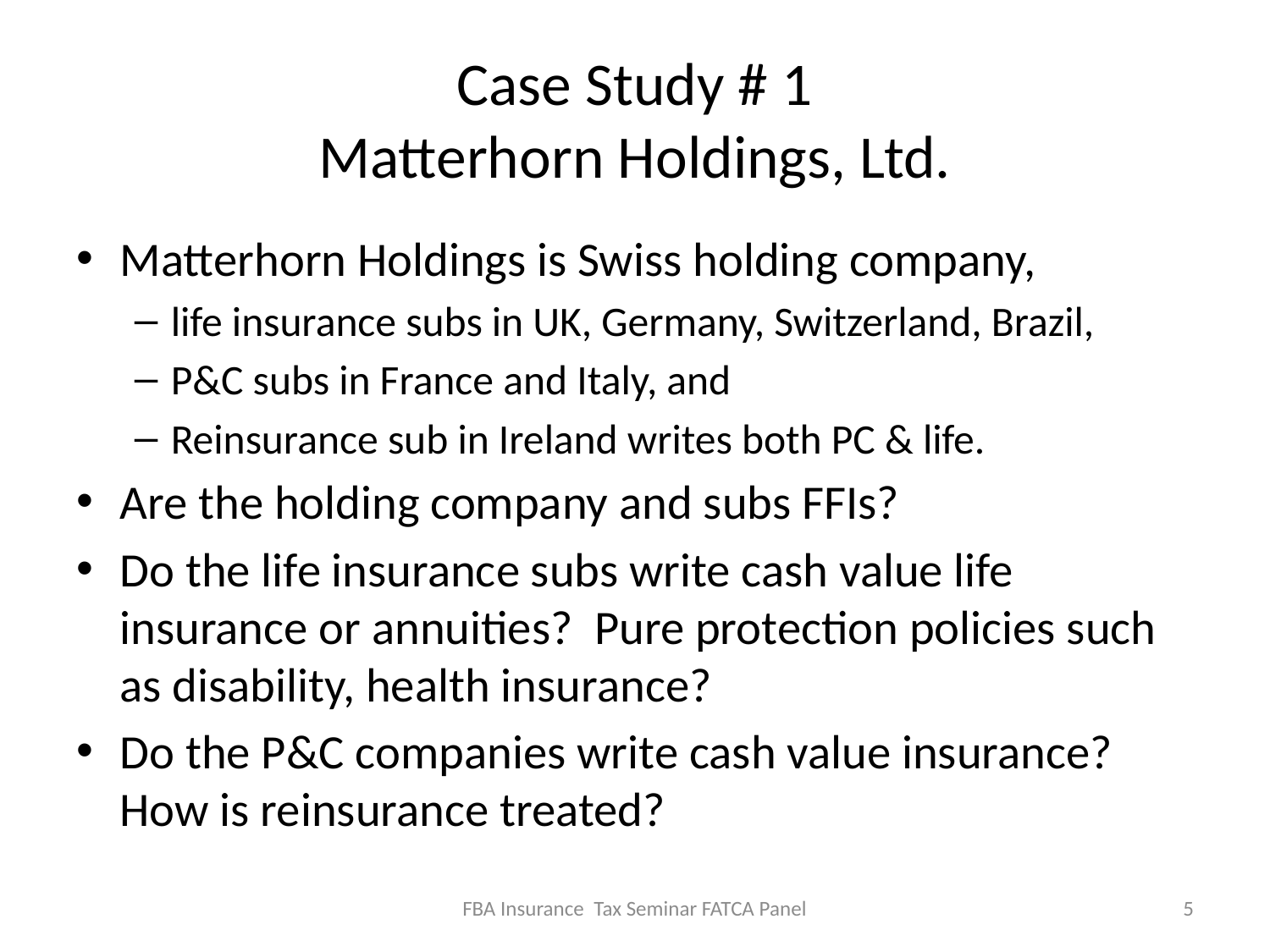

# Case Study # 1 Matterhorn Holdings, Ltd.
Matterhorn Holdings is Swiss holding company,
life insurance subs in UK, Germany, Switzerland, Brazil,
P&C subs in France and Italy, and
Reinsurance sub in Ireland writes both PC & life.
Are the holding company and subs FFIs?
Do the life insurance subs write cash value life insurance or annuities?  Pure protection policies such as disability, health insurance?
Do the P&C companies write cash value insurance?  How is reinsurance treated?

FBA Insurance  Tax Seminar FATCA Panel
5